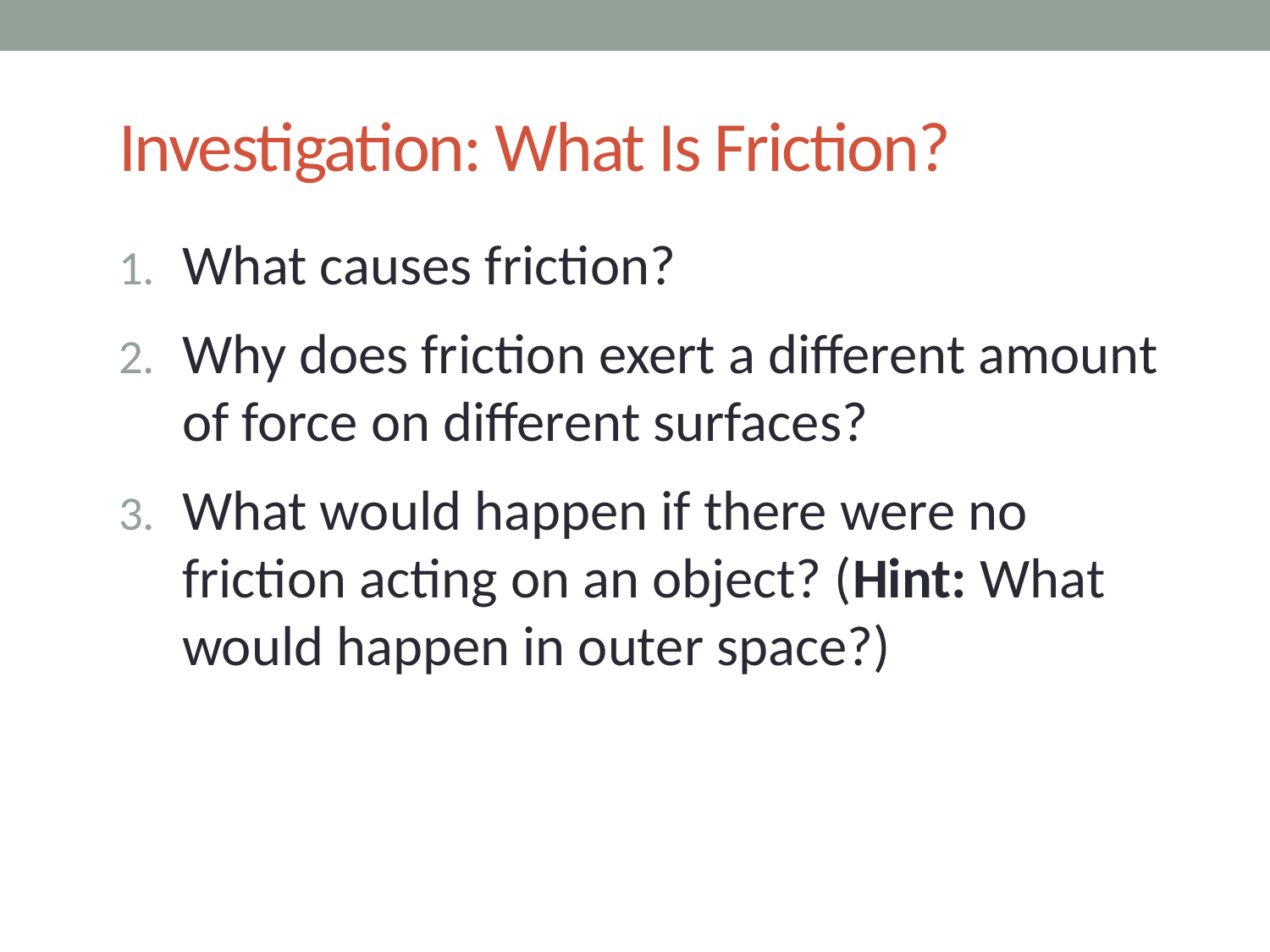

# Investigation: What Is Friction?
What causes friction?
Why does friction exert a different amount of force on different surfaces?
What would happen if there were no friction acting on an object? (Hint: What would happen in outer space?)